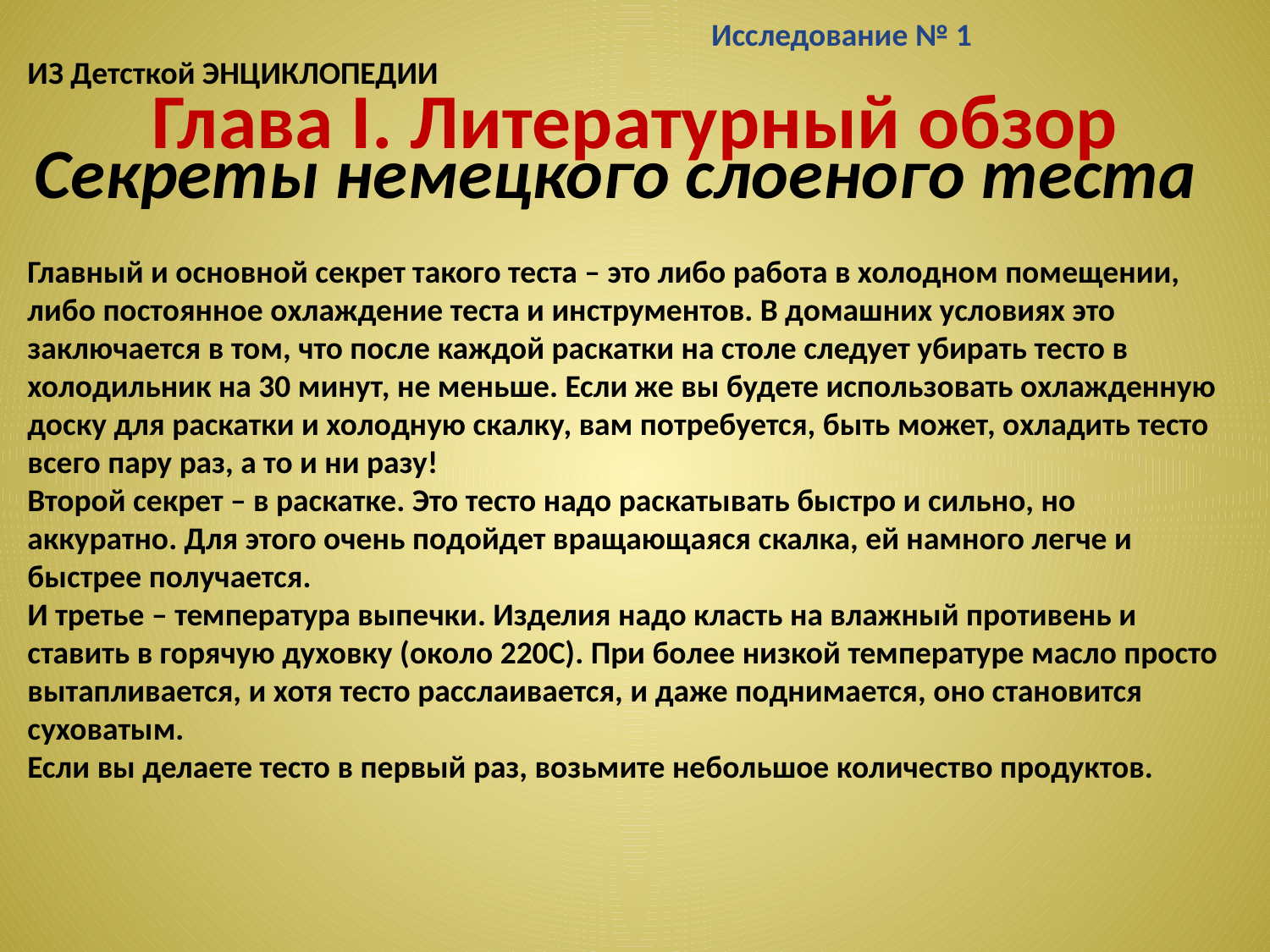

Исследование № 1
ИЗ Детсткой ЭНЦИКЛОПЕДИИ

 Секреты немецкого слоеного теста

Главный и основной секрет такого теста – это либо работа в холодном помещении, либо постоянное охлаждение теста и инструментов. В домашних условиях это заключается в том, что после каждой раскатки на столе следует убирать тесто в холодильник на 30 минут, не меньше. Если же вы будете использовать охлажденную доску для раскатки и холодную скалку, вам потребуется, быть может, охладить тесто всего пару раз, а то и ни разу!
Второй секрет – в раскатке. Это тесто надо раскатывать быстро и сильно, но аккуратно. Для этого очень подойдет вращающаяся скалка, ей намного легче и быстрее получается.
И третье – температура выпечки. Изделия надо класть на влажный противень и ставить в горячую духовку (около 220С). При более низкой температуре масло просто вытапливается, и хотя тесто расслаивается, и даже поднимается, оно становится суховатым.
Если вы делаете тесто в первый раз, возьмите небольшое количество продуктов.
# Глава I. Литературный обзор